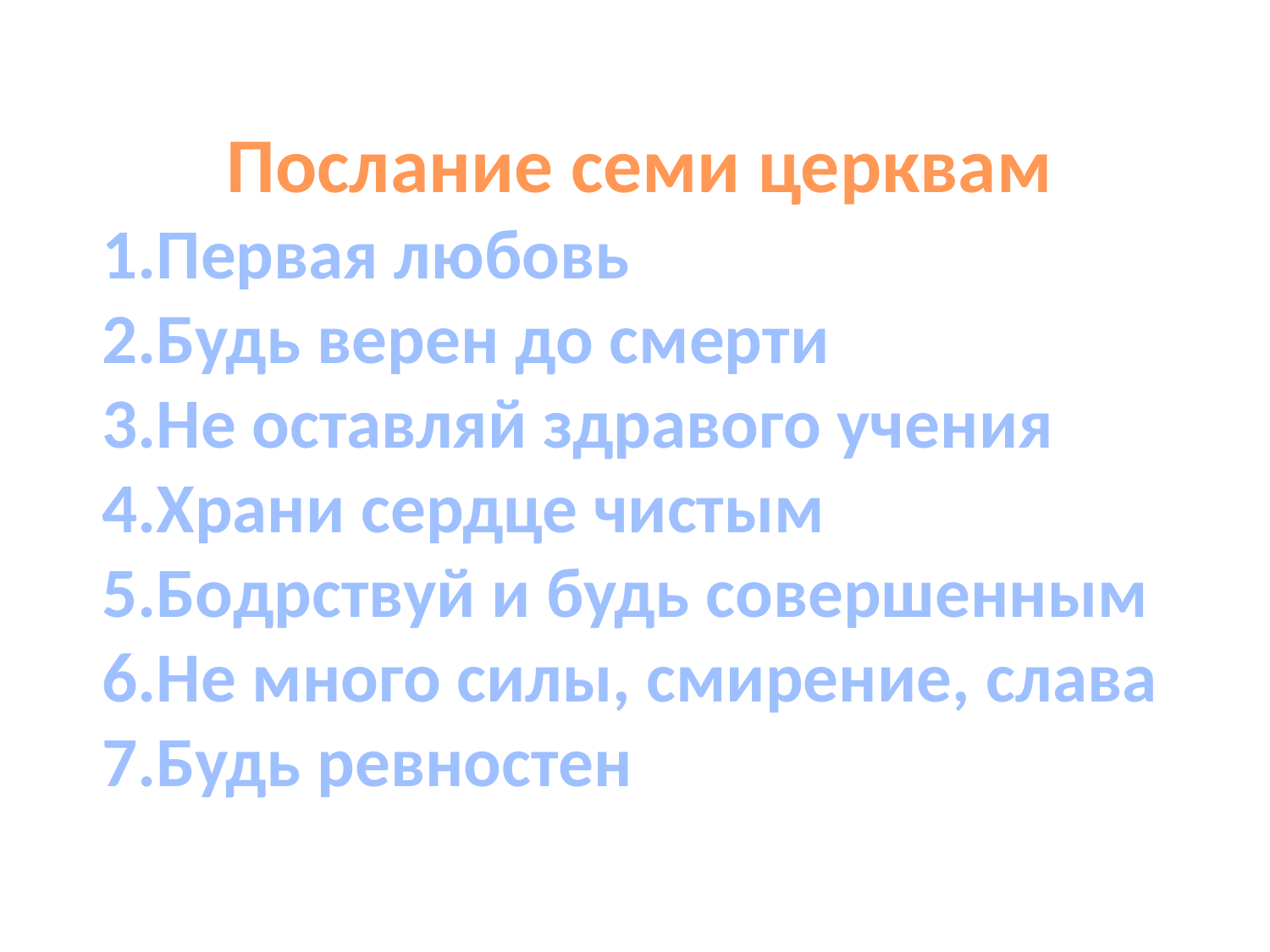

Послание семи церквам
Первая любовь
Будь верен до смерти
Не оставляй здравого учения
Храни сердце чистым
Бодрствуй и будь совершенным
Не много силы, смирение, слава
Будь ревностен